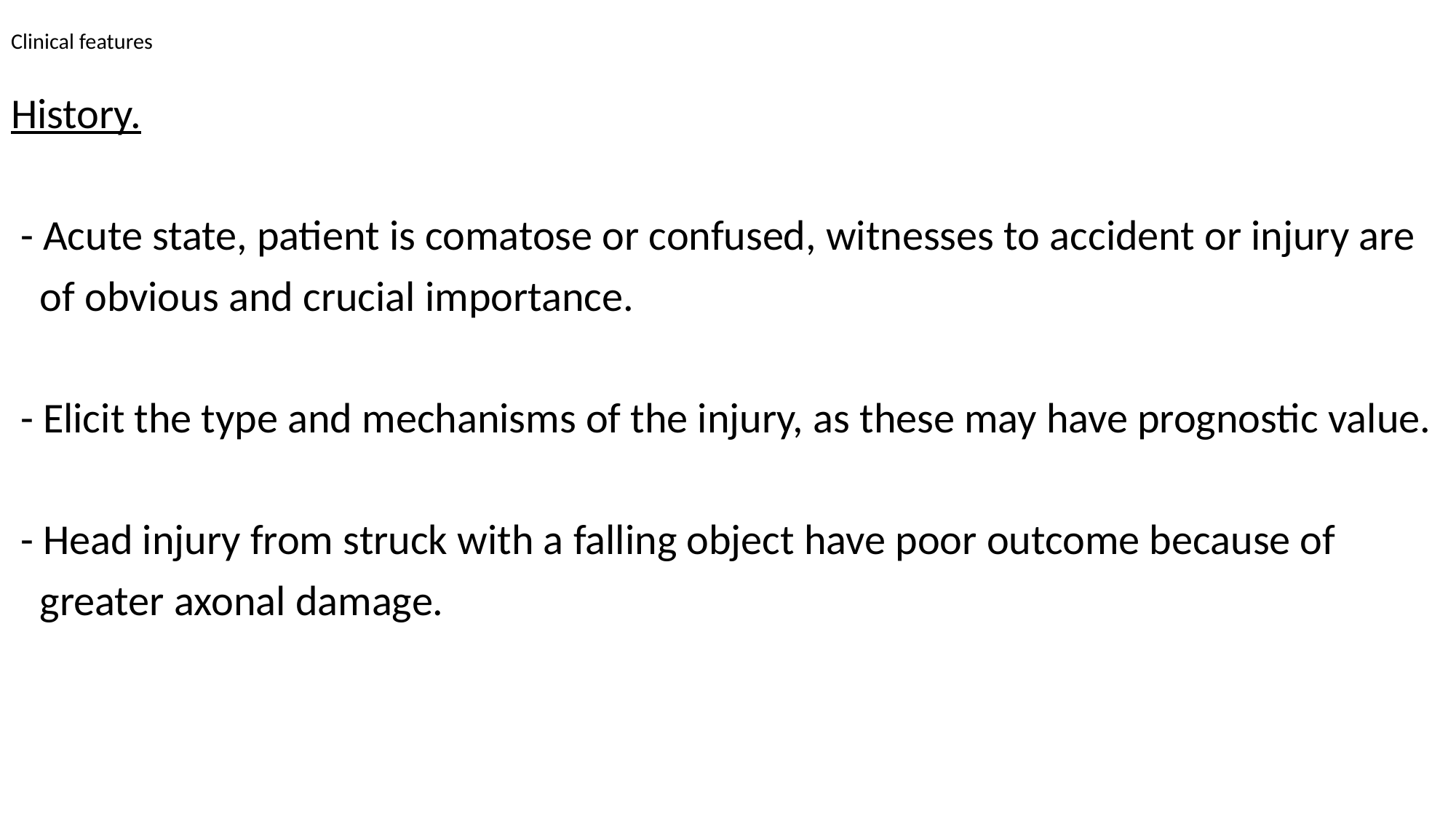

# Clinical features
History.

 - Acute state, patient is comatose or confused, witnesses to accident or injury are
   of obvious and crucial importance.

 - Elicit the type and mechanisms of the injury, as these may have prognostic value.

 - Head injury from struck with a falling object have poor outcome because of
   greater axonal damage.